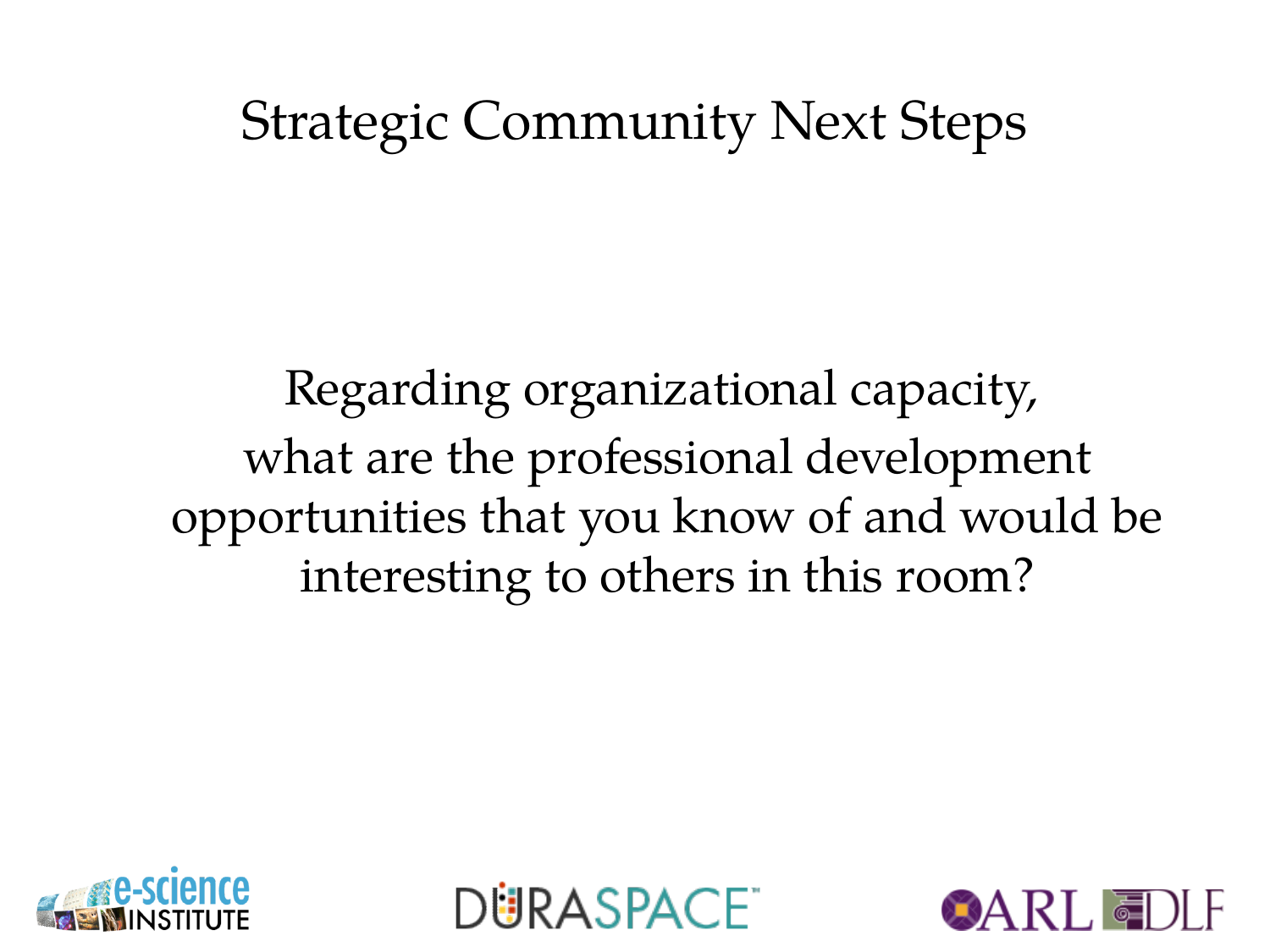

# Strategic Community Next Steps
Regarding organizational capacity,
what are the professional development opportunities that you know of and would be interesting to others in this room?